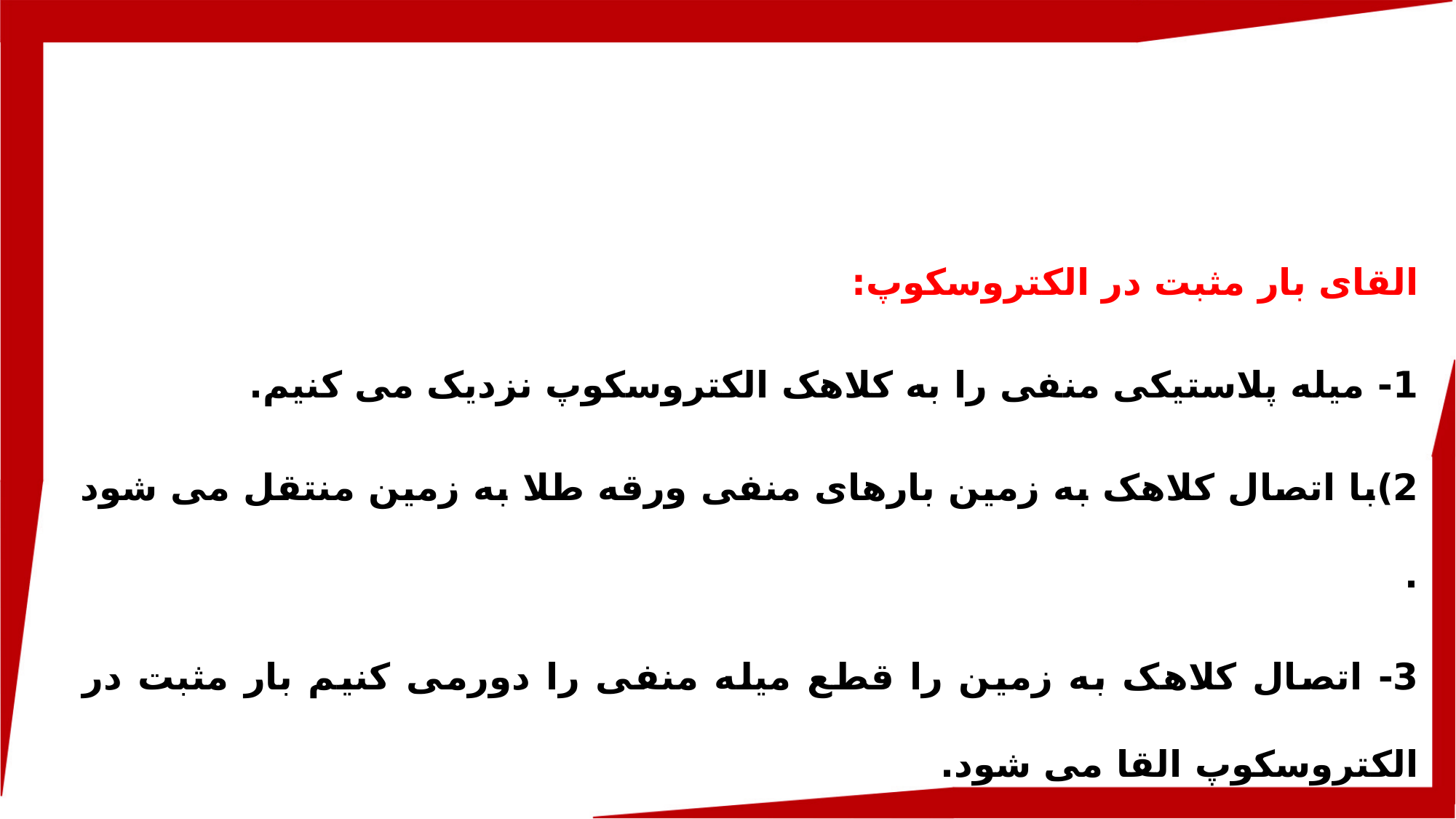

القای بار مثبت در الکتروسکوپ:
1- میله پلاستیکی منفی را به کلاهک الکتروسکوپ نزدیک می کنیم.
2)با اتصال کلاهک به زمین بارهای منفی ورقه طلا به زمین منتقل می شود .
3- اتصال کلاهک به زمین را قطع میله منفی را دورمی کنیم بار مثبت در الکتروسکوپ القا می شود.
توجه: برای القای بار منفی میله ی شیشه ای دارای بار مثبت را به کلاهک نزدیک کرده و همین مراحل را طی می کنیم